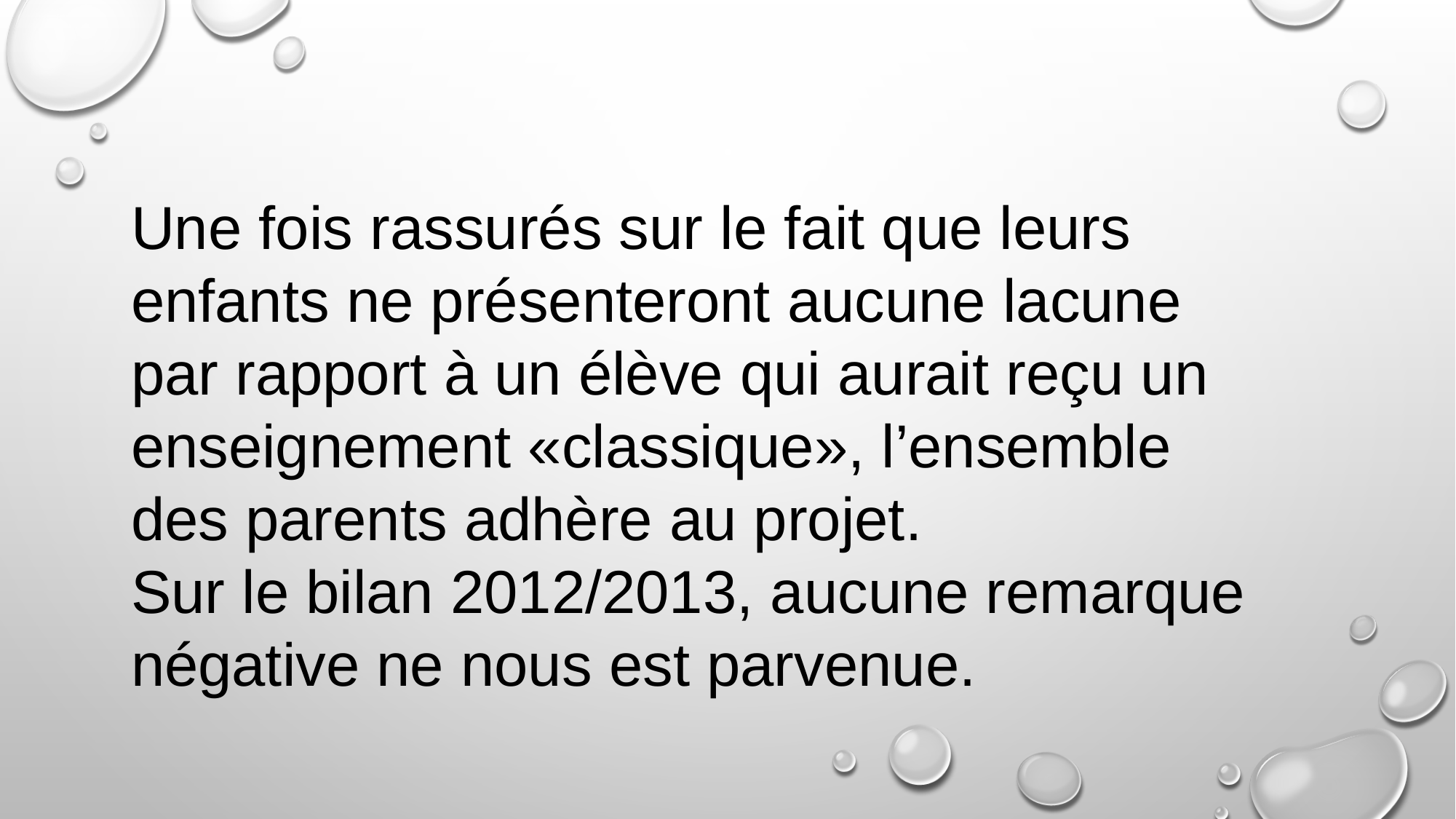

Une fois rassurés sur le fait que leurs enfants ne présenteront aucune lacune par rapport à un élève qui aurait reçu un enseignement «classique», l’ensemble des parents adhère au projet.
Sur le bilan 2012/2013, aucune remarque négative ne nous est parvenue.